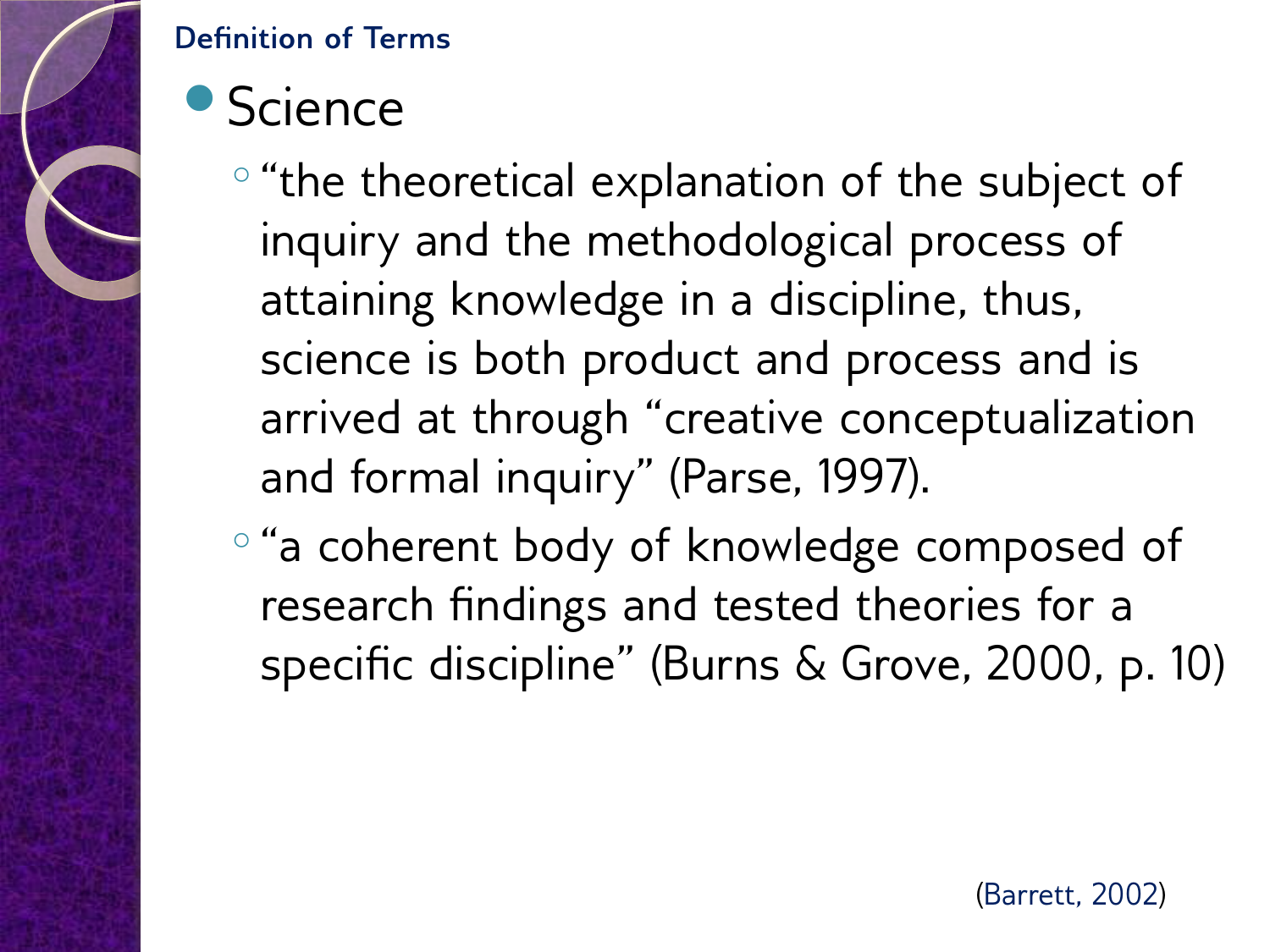

Definition of Terms
Science
“the theoretical explanation of the subject of inquiry and the methodological process of attaining knowledge in a discipline, thus, science is both product and process and is arrived at through “creative conceptualization and formal inquiry” (Parse, 1997).
“a coherent body of knowledge composed of research findings and tested theories for a specific discipline” (Burns & Grove, 2000, p. 10)
(Barrett, 2002)